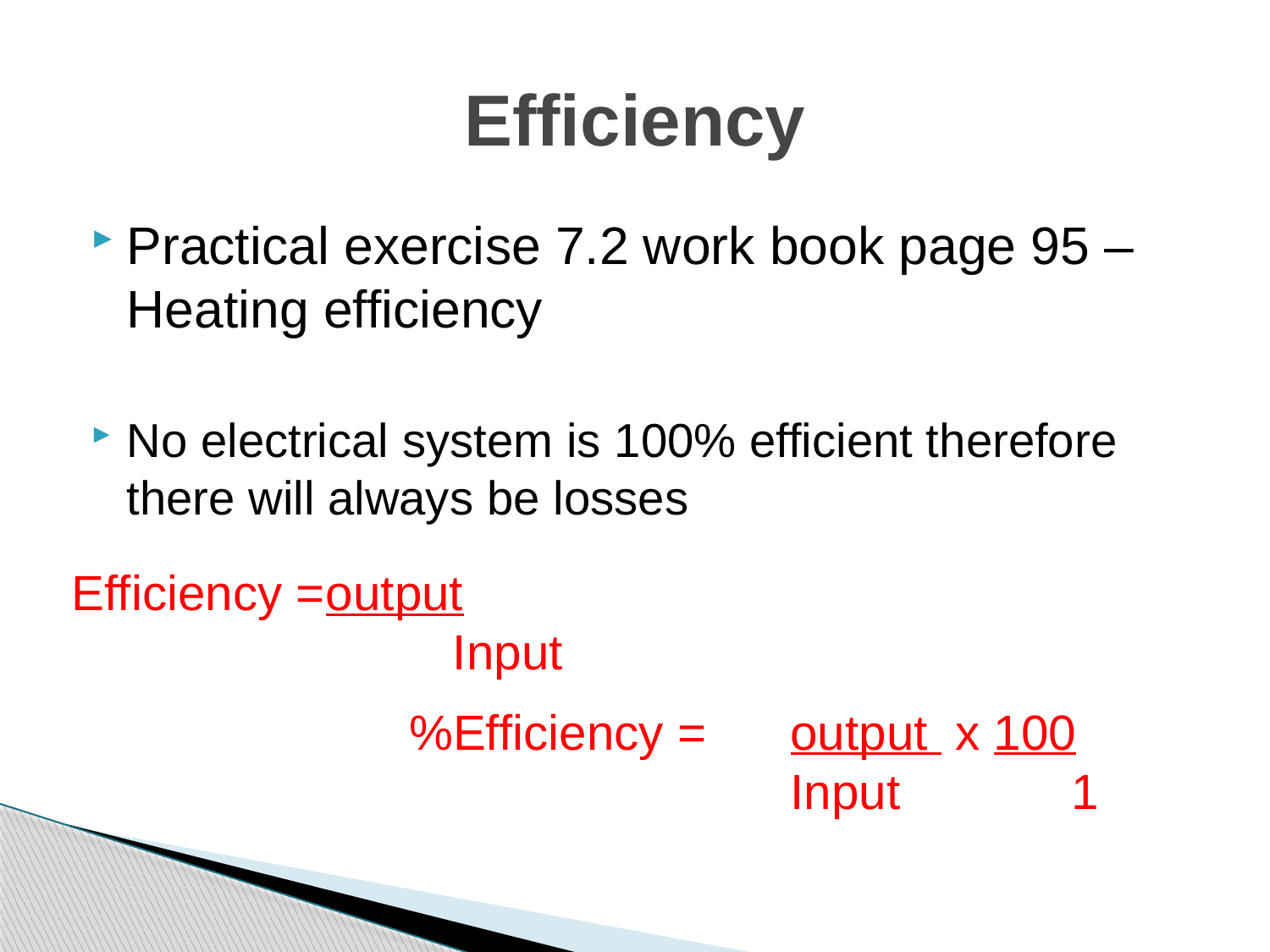

# Efficiency
Practical exercise 7.2 work book page 95 – Heating efficiency

No electrical system is 100% efficient therefore there will always be losses

Efficiency =	output
			Input

%Efficiency =	output  x 100
			Input		  1